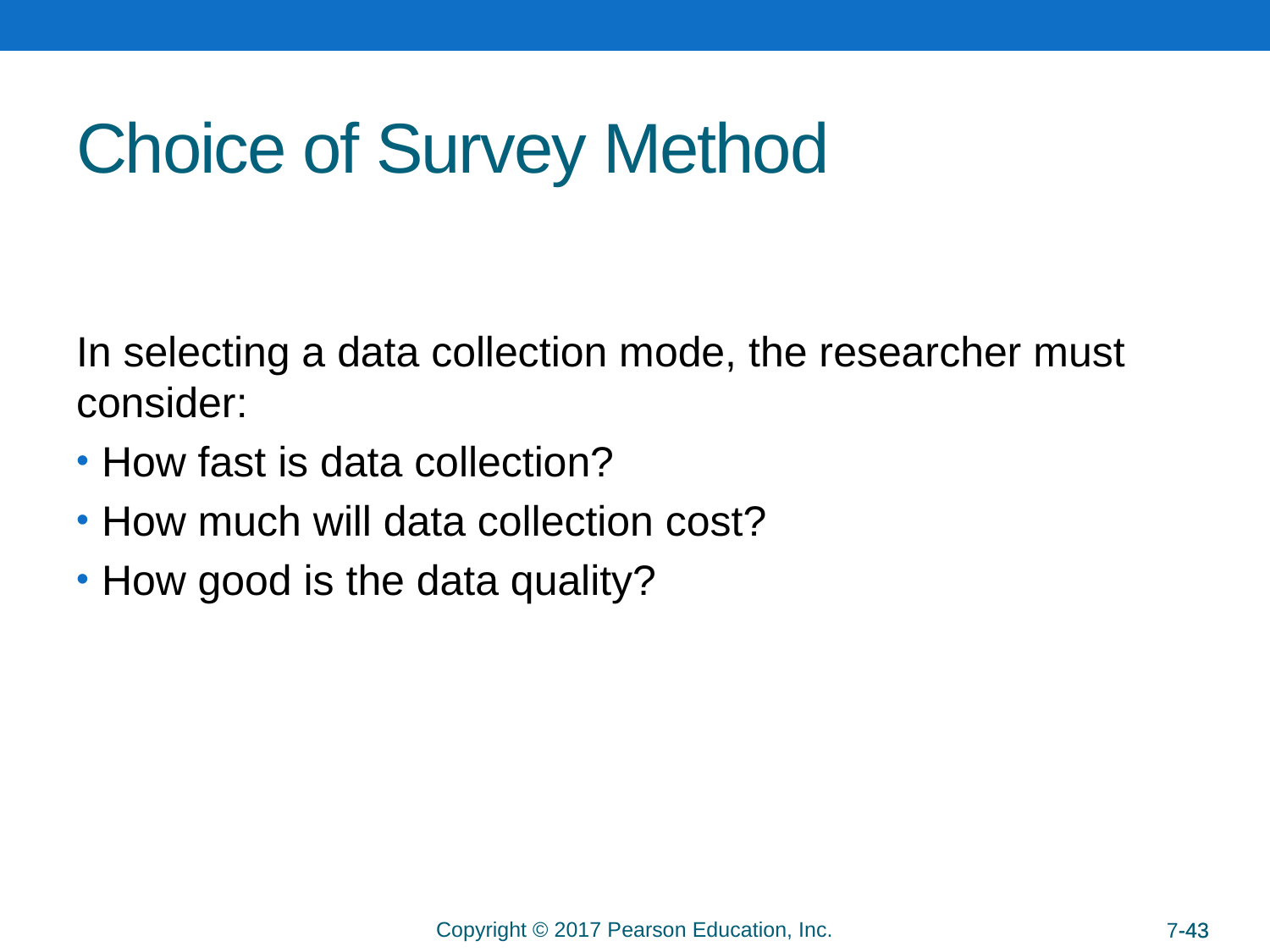

# Choice of Survey Method
In selecting a data collection mode, the researcher must consider:
How fast is data collection?
How much will data collection cost?
How good is the data quality?